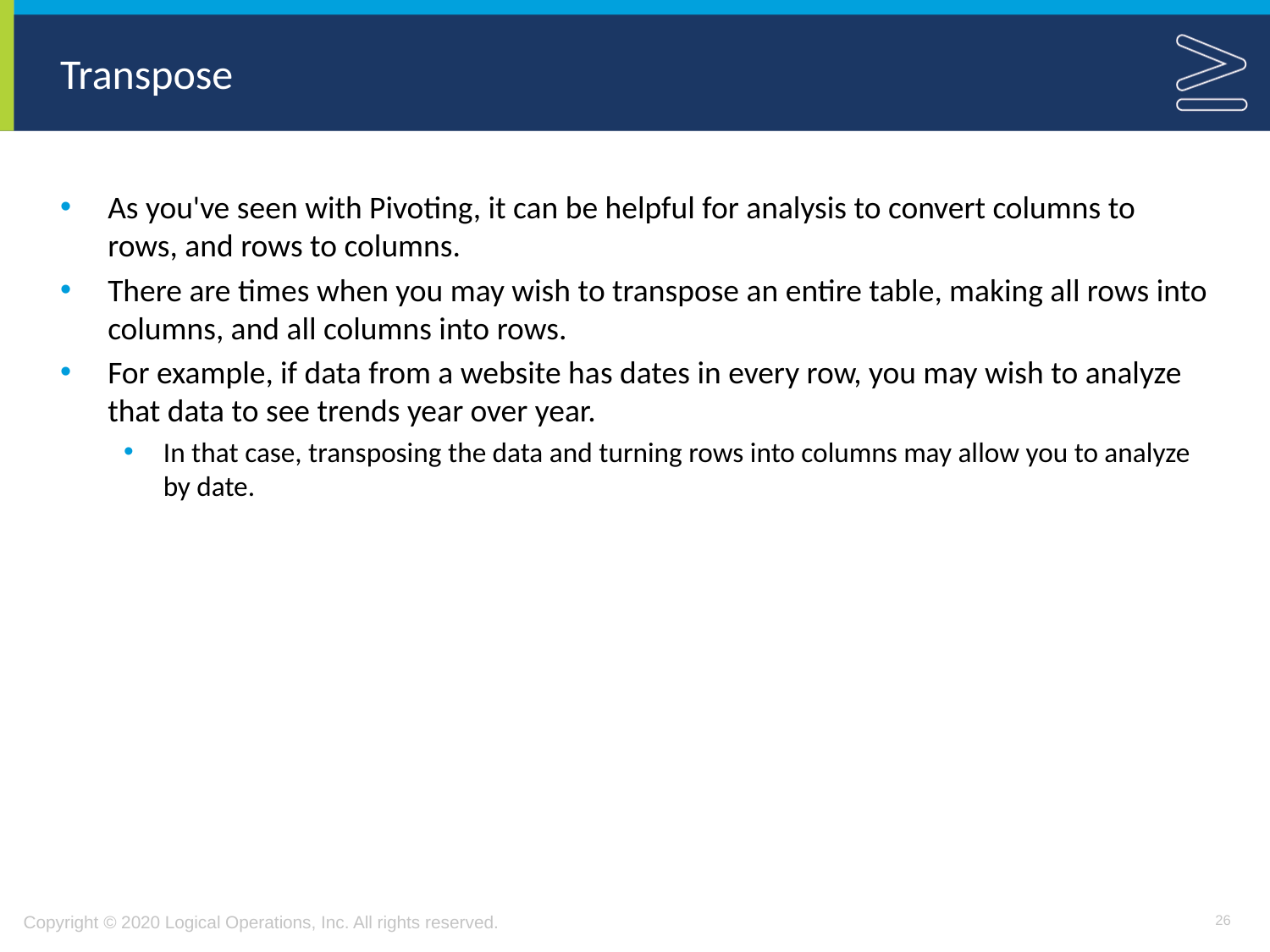

# Transpose
As you've seen with Pivoting, it can be helpful for analysis to convert columns to rows, and rows to columns.
There are times when you may wish to transpose an entire table, making all rows into columns, and all columns into rows.
For example, if data from a website has dates in every row, you may wish to analyze that data to see trends year over year.
In that case, transposing the data and turning rows into columns may allow you to analyze by date.
26